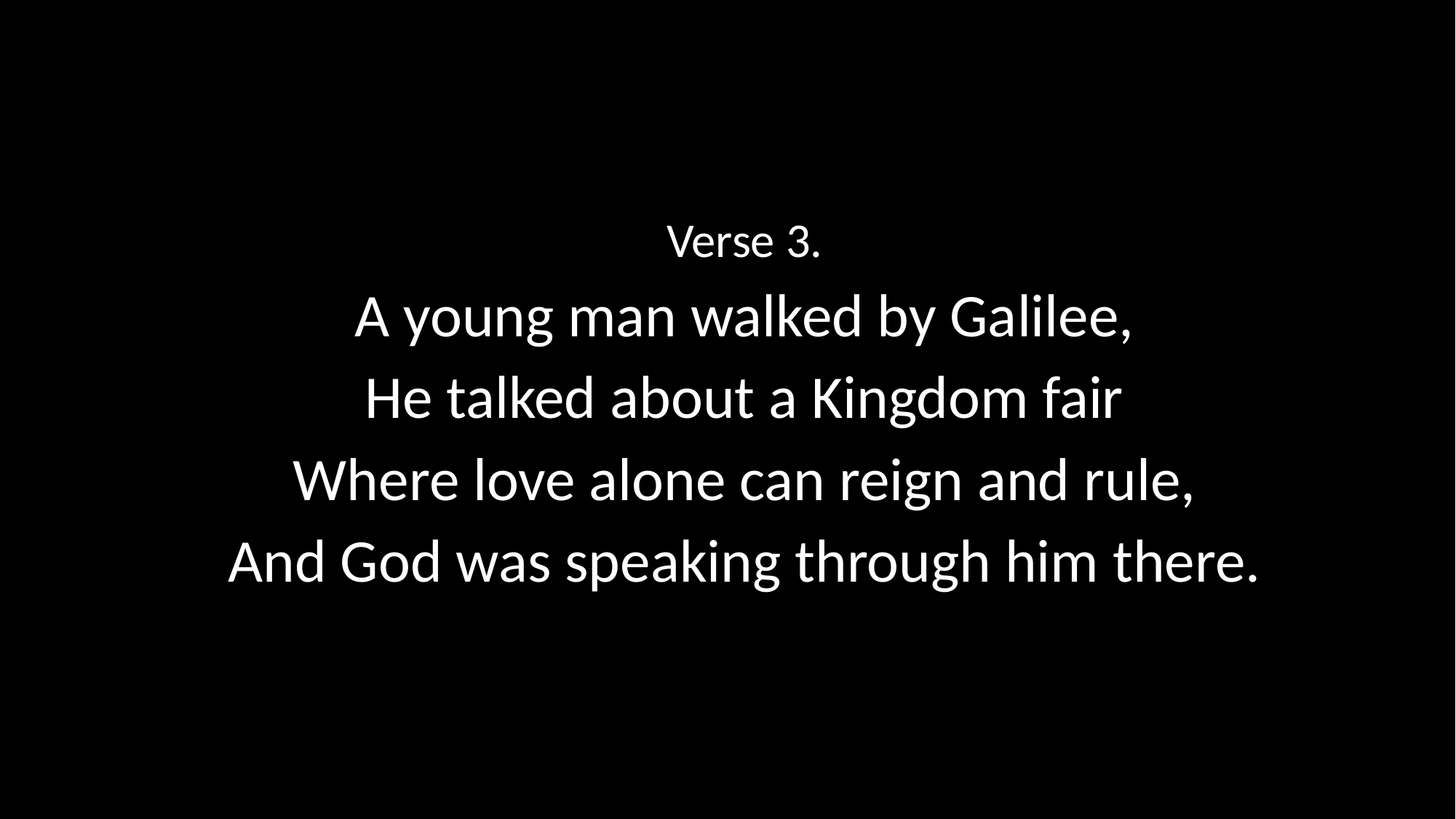

Verse 3.
A young man walked by Galilee,
He talked about a Kingdom fair
Where love alone can reign and rule,
And God was speaking through him there.